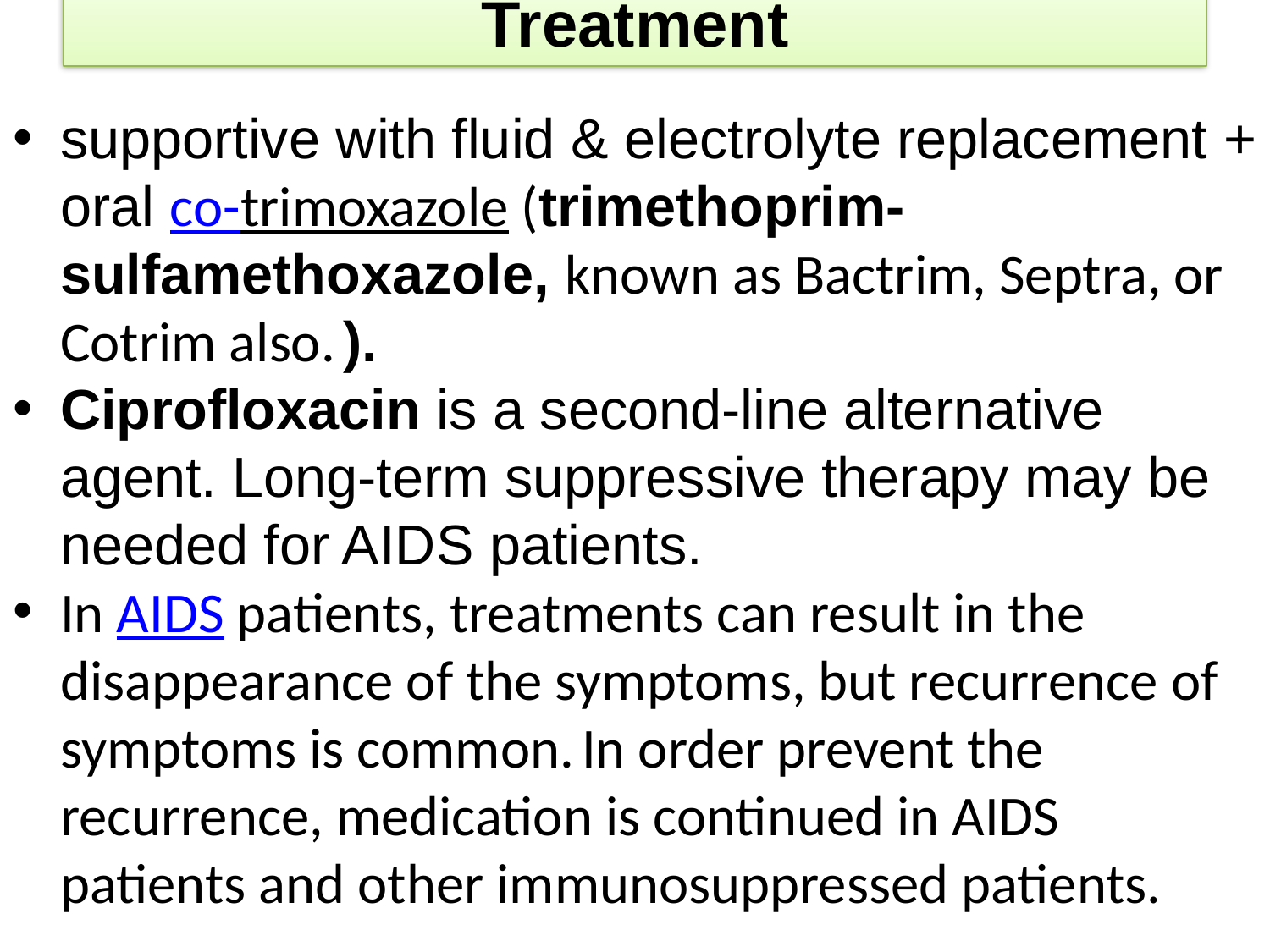

# Treatment
supportive with fluid & electrolyte replacement + oral co-trimoxazole (trimethoprim-sulfamethoxazole, known as Bactrim, Septra, or Cotrim also. ).
Ciprofloxacin is a second-line alternative agent. Long-term suppressive therapy may be needed for AIDS patients.
In AIDS patients, treatments can result in the disappearance of the symptoms, but recurrence of symptoms is common. In order prevent the recurrence, medication is continued in AIDS patients and other immunosuppressed patients.